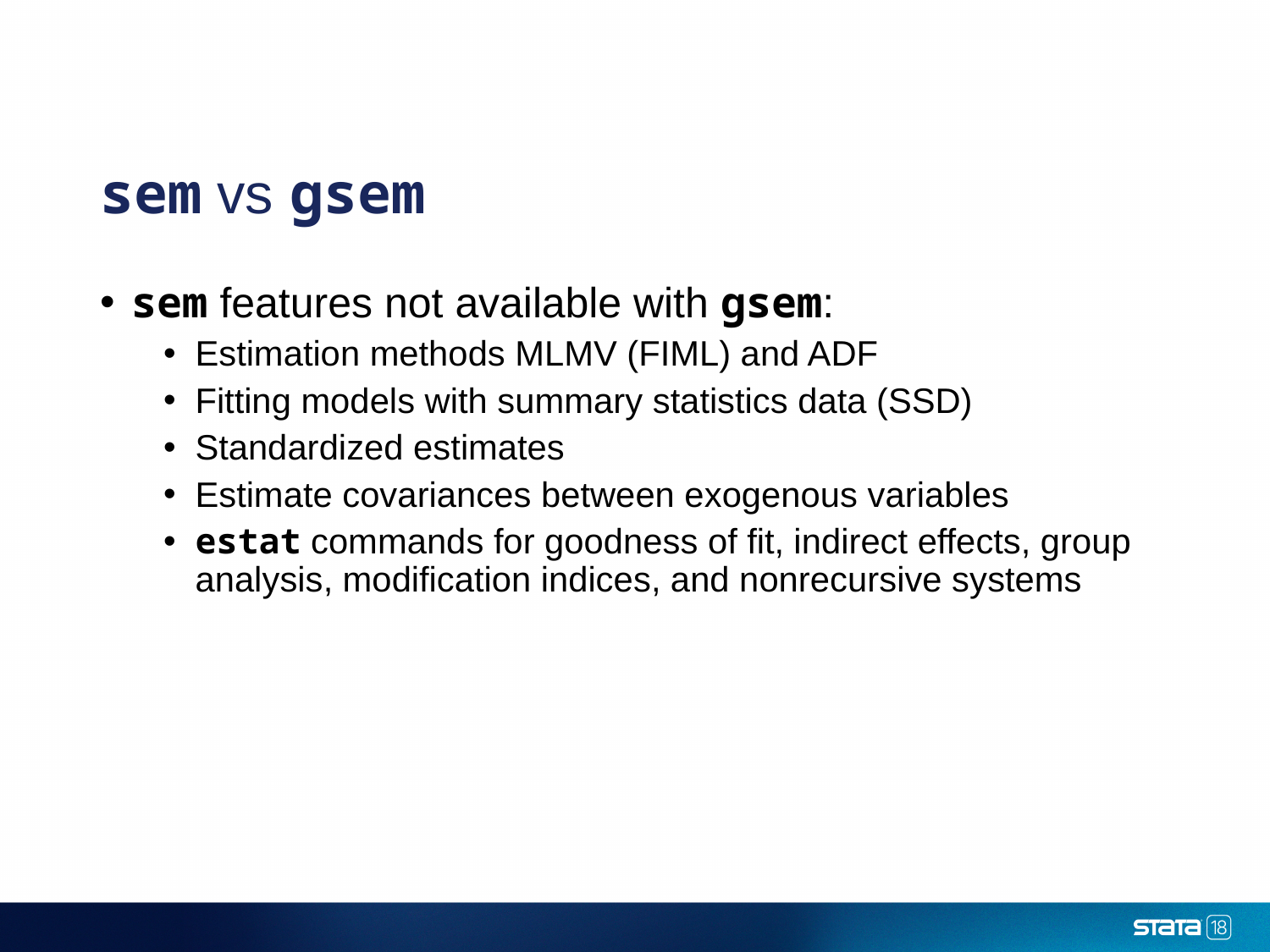

# sem vs gsem
sem features not available with gsem:
Estimation methods MLMV (FIML) and ADF
Fitting models with summary statistics data (SSD)
Standardized estimates
Estimate covariances between exogenous variables
estat commands for goodness of fit, indirect effects, group analysis, modification indices, and nonrecursive systems